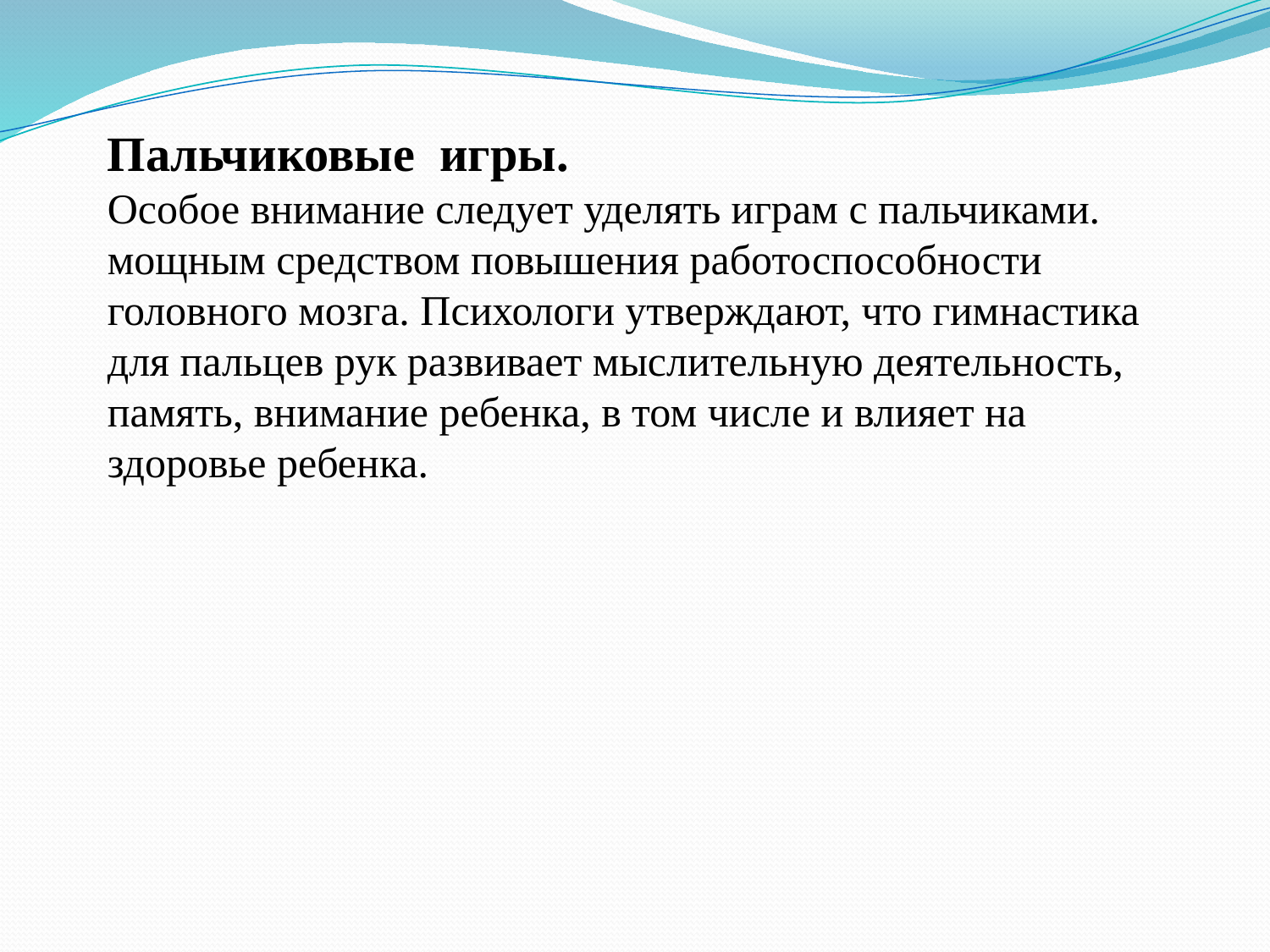

Пальчиковые  игры.
Особое внимание следует уделять играм с пальчиками.
мощным средством повышения работоспособности головного мозга. Психологи утверждают, что гимнастика для пальцев рук развивает мыслительную деятельность, память, внимание ребенка, в том числе и влияет на здоровье ребенка.